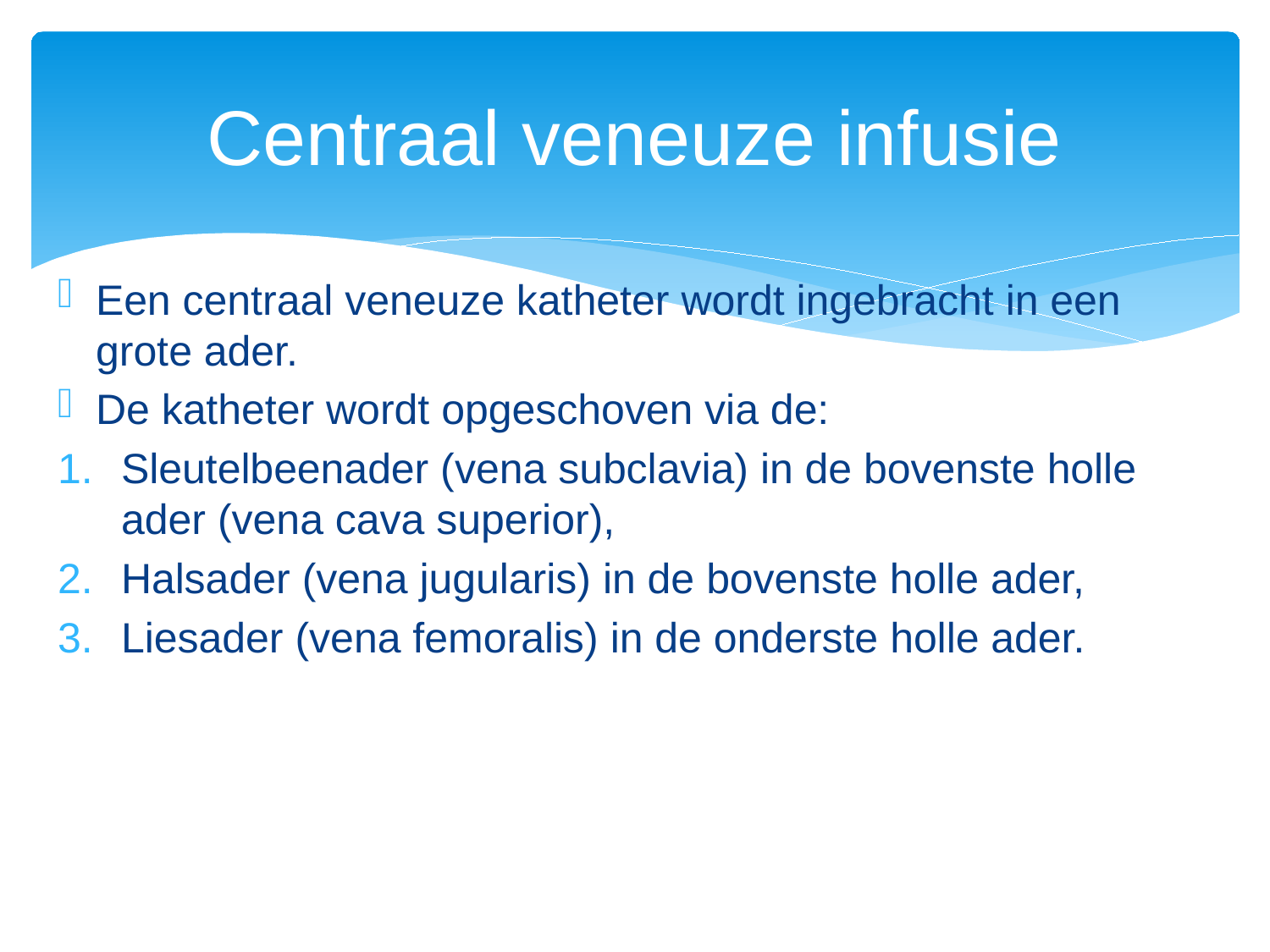

# Centraal veneuze infusie
Een centraal veneuze katheter wordt ingebracht in een grote ader.
De katheter wordt opgeschoven via de:
Sleutelbeenader (vena subclavia) in de bovenste holle ader (vena cava superior),
Halsader (vena jugularis) in de bovenste holle ader,
Liesader (vena femoralis) in de onderste holle ader.